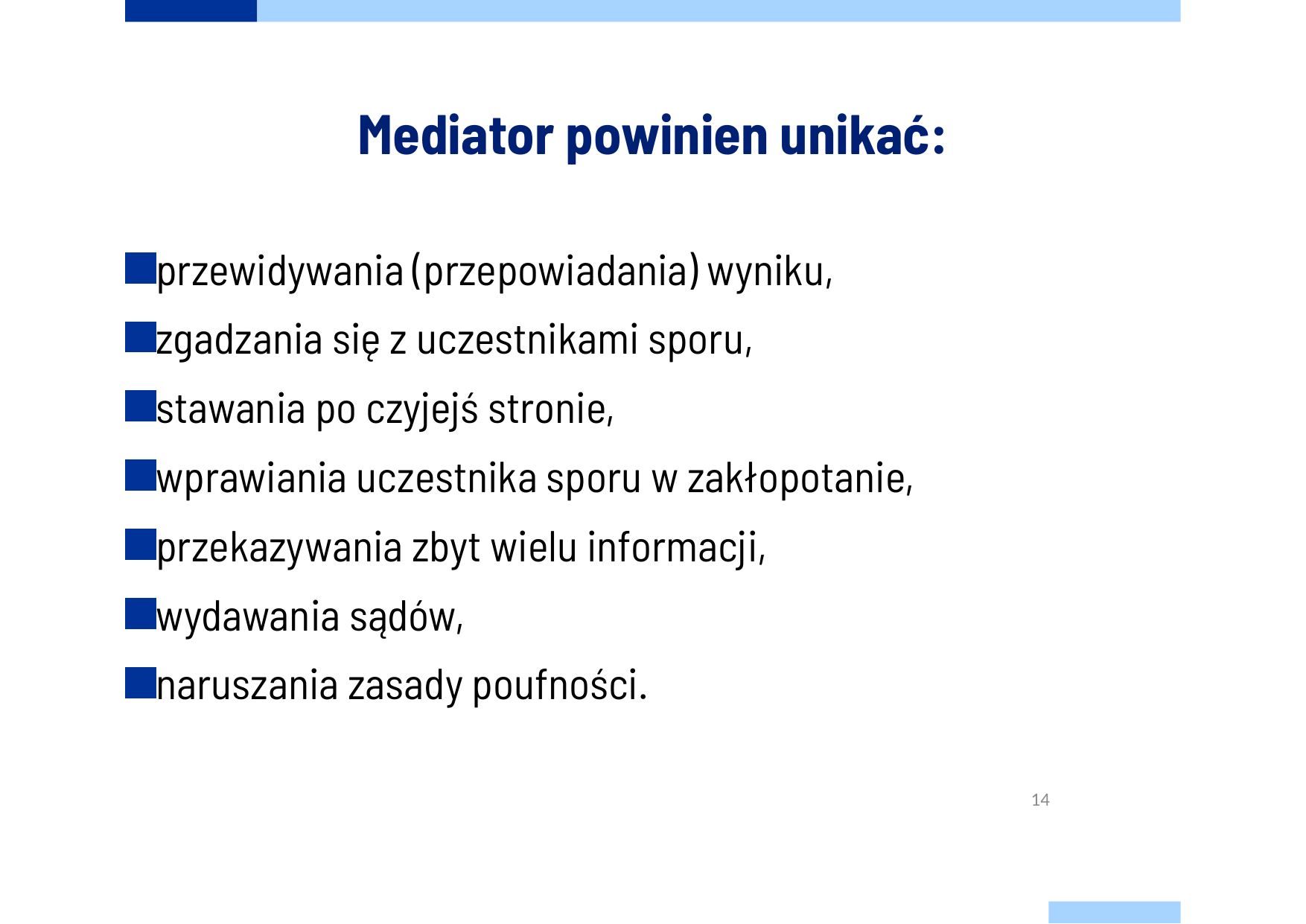

# Mediator powinien unikać:
przewidywania (przepowiadania) wyniku,
zgadzania się z uczestnikami sporu,
stawania po czyjejś stronie,
wprawiania uczestnika sporu w zakłopotanie,
przekazywania zbyt wielu informacji,
wydawania sądów,
naruszania zasady poufności.
14